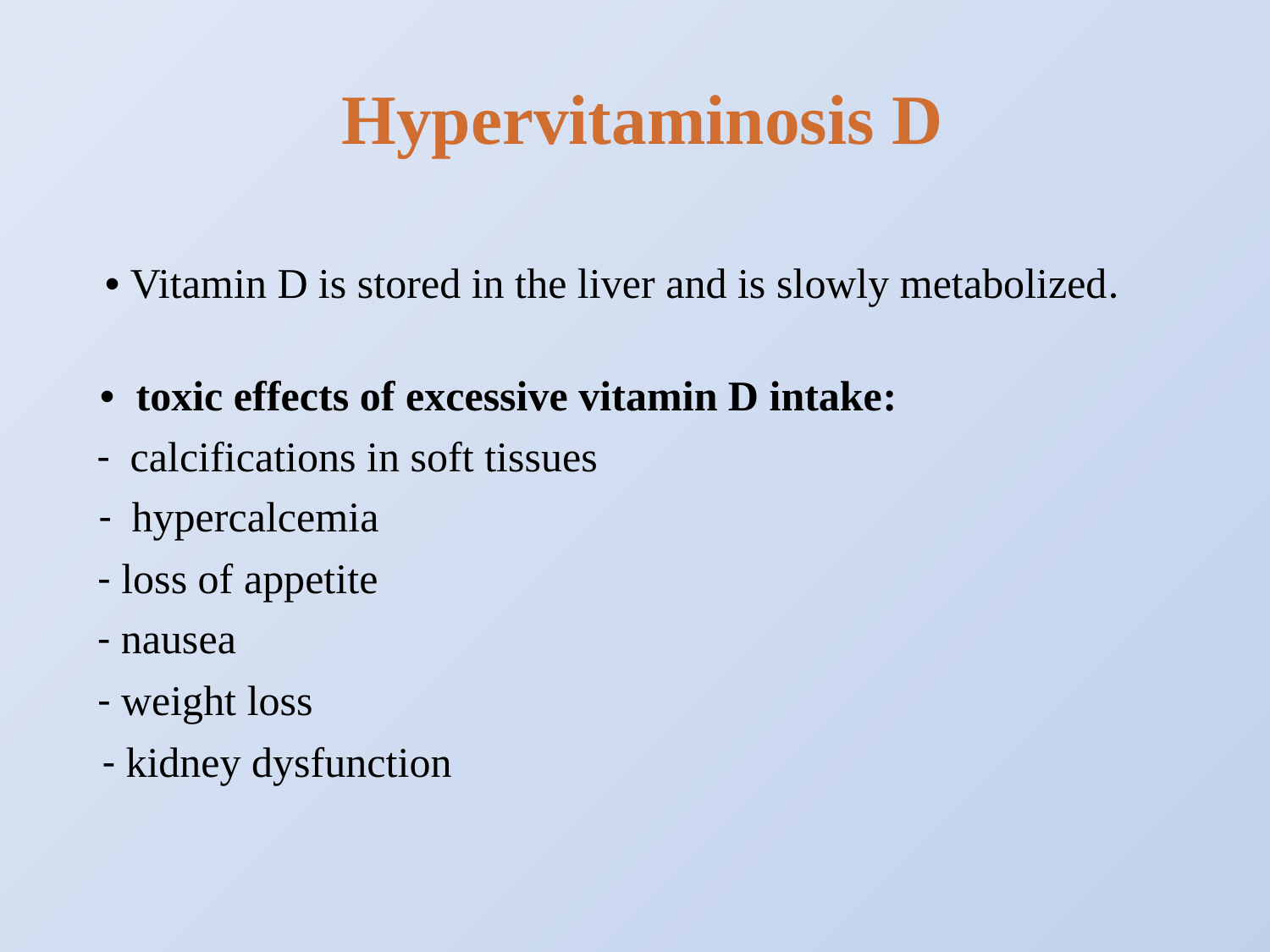

Hypervitaminosis D

• Vitamin D is stored in the liver and is slowly metabolized.

•  toxic effects of excessive vitamin D intake:

-  calcifications in soft tissues

-  hypercalcemia

- loss of appetite

- nausea
- weight loss

- kidney dysfunction